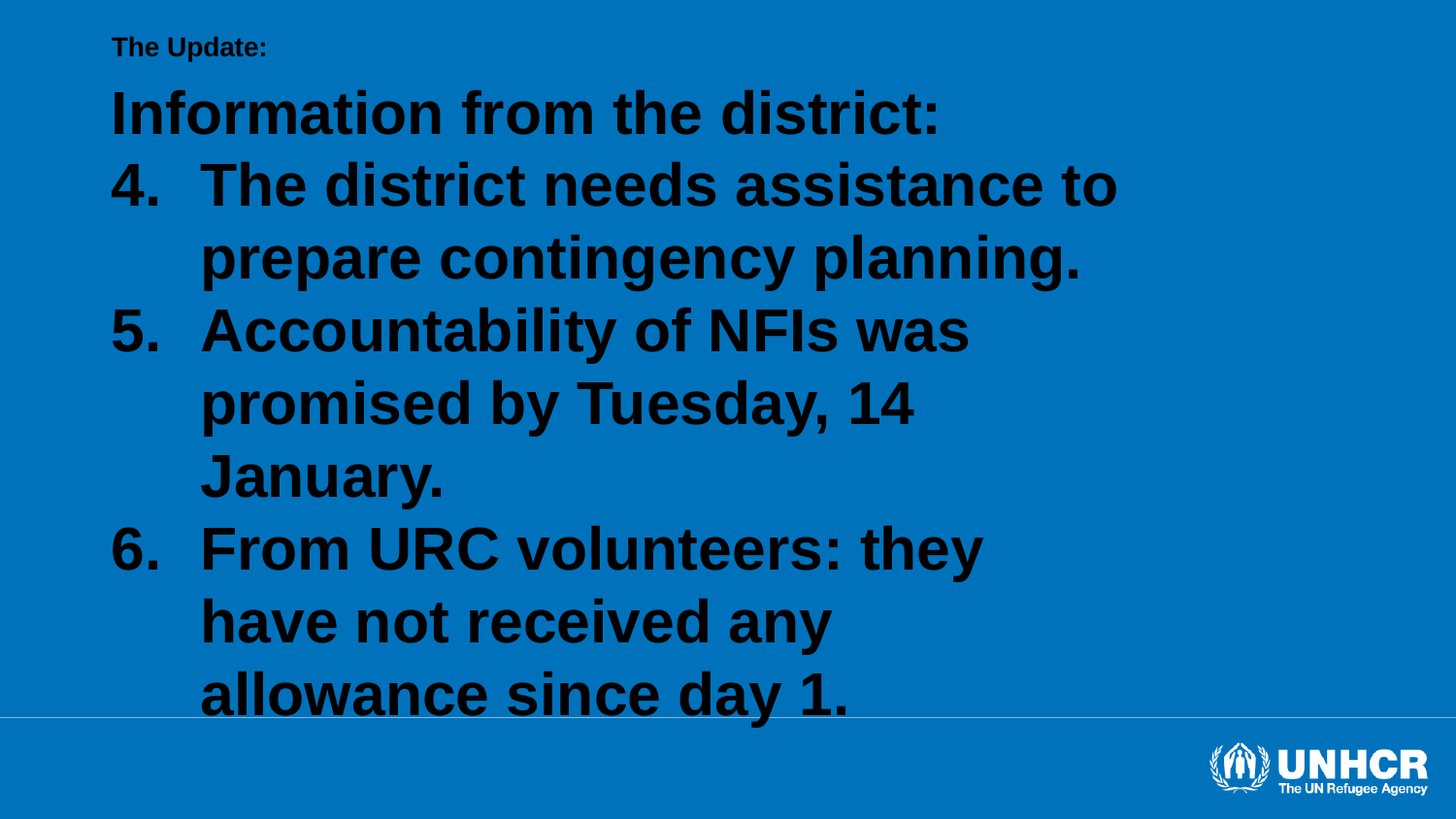

The Update:
Information from the district:
The district needs assistance to prepare contingency planning.
Accountability of NFIs was promised by Tuesday, 14 January.
From URC volunteers: they have not received any allowance since day 1.